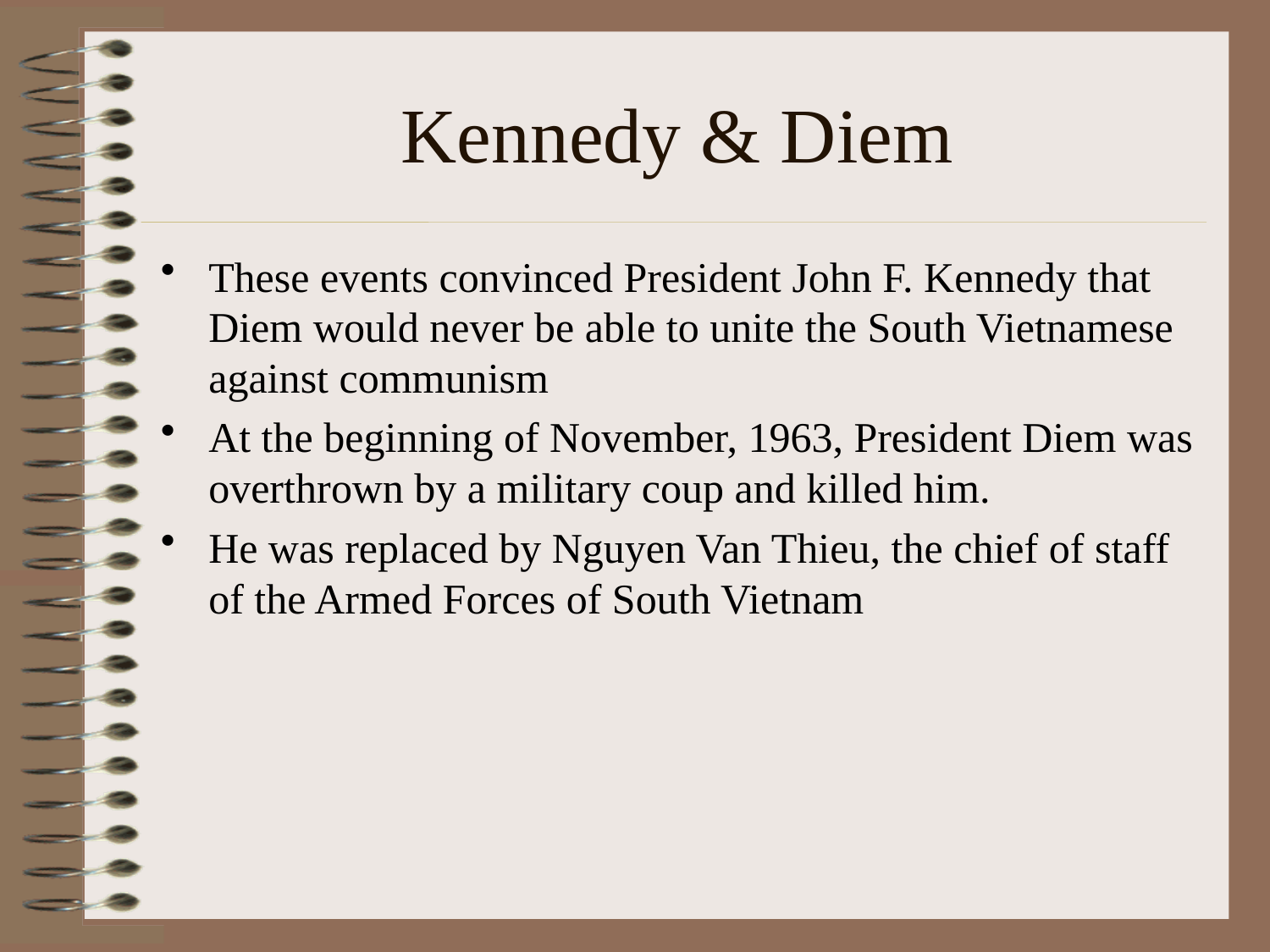

# Kennedy & Diem
These events convinced President John F. Kennedy that Diem would never be able to unite the South Vietnamese against communism
At the beginning of November, 1963, President Diem was overthrown by a military coup and killed him.
He was replaced by Nguyen Van Thieu, the chief of staff of the Armed Forces of South Vietnam